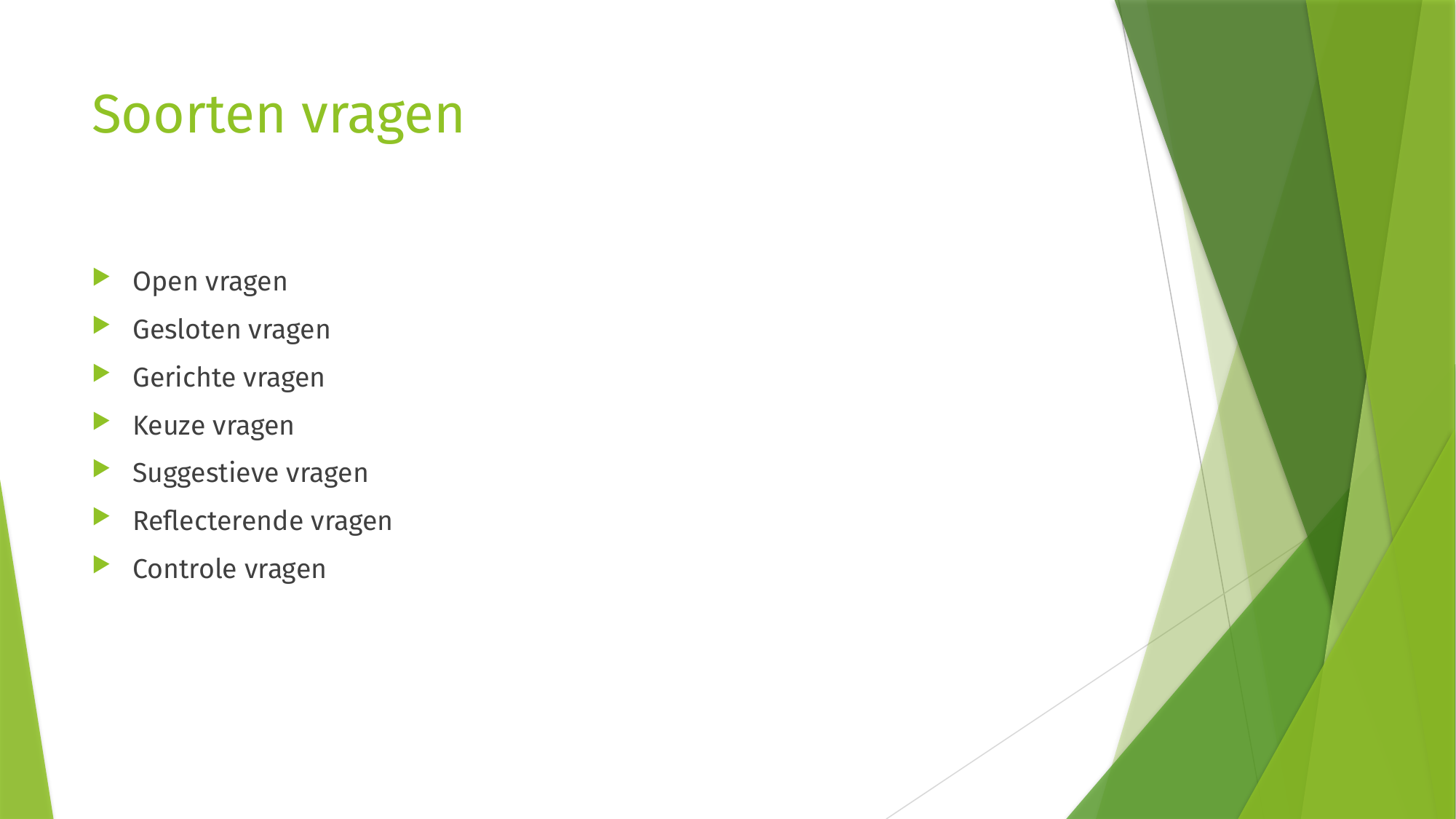

# Soorten vragen
Open vragen
Gesloten vragen
Gerichte vragen
Keuze vragen
Suggestieve vragen
Reflecterende vragen
Controle vragen